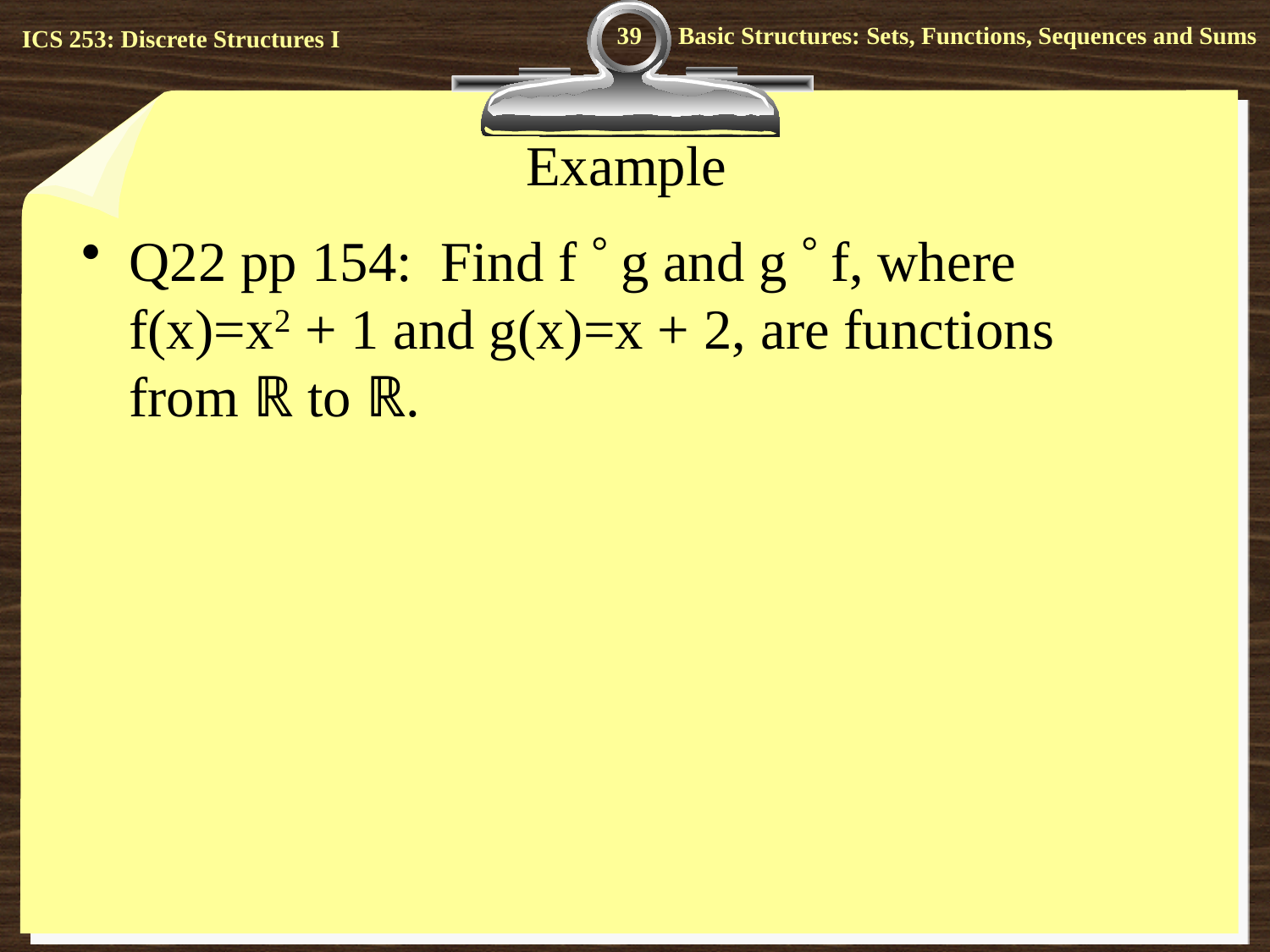

39
# Example
Q22 pp 154:  Find f ° g and g ° f, where f(x)=x2 + 1 and g(x)=x + 2, are functions from ℝ to ℝ.